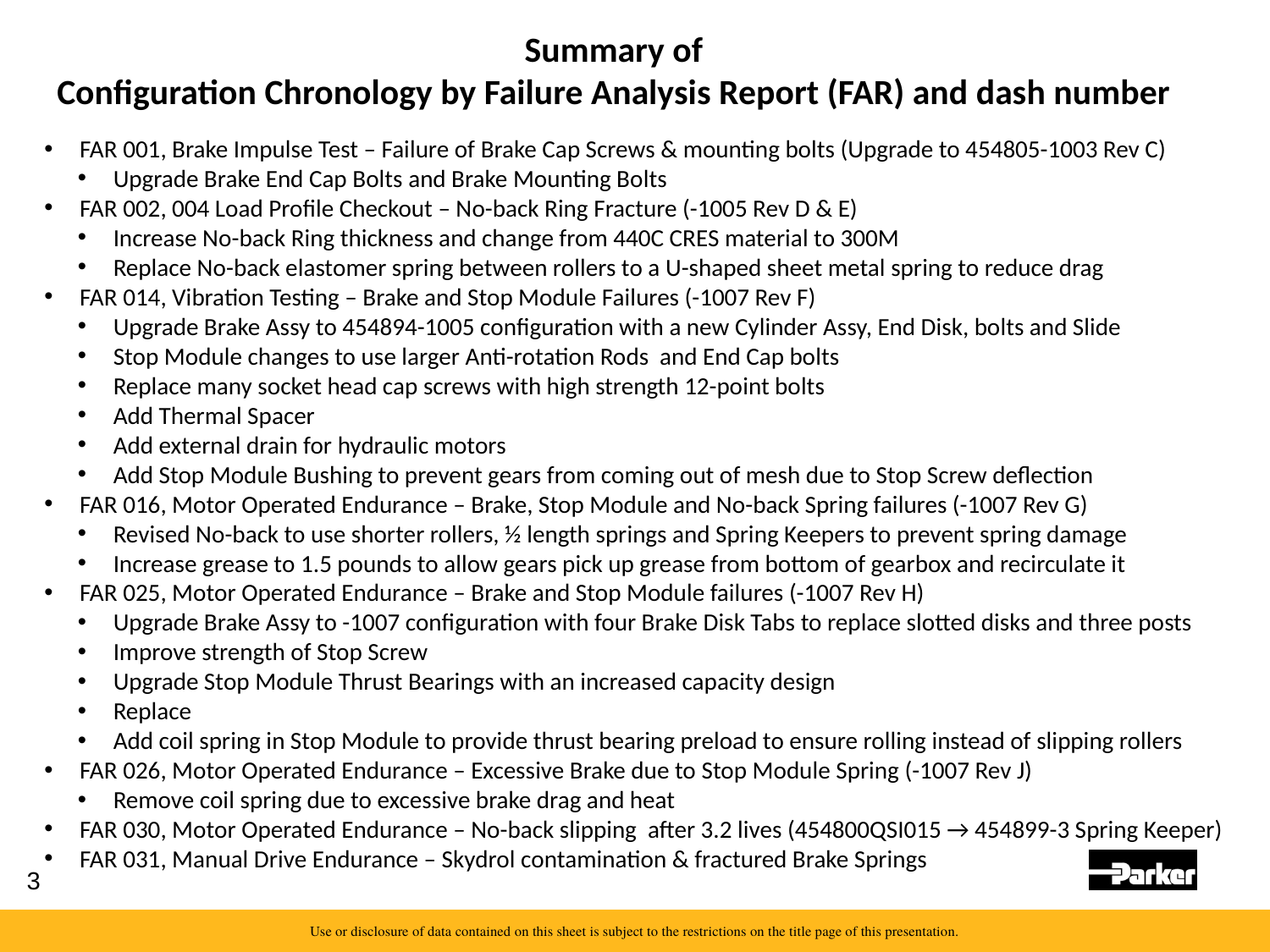

Summary of
Configuration Chronology by Failure Analysis Report (FAR) and dash number
 FAR 001, Brake Impulse Test – Failure of Brake Cap Screws & mounting bolts (Upgrade to 454805-1003 Rev C)
 Upgrade Brake End Cap Bolts and Brake Mounting Bolts
 FAR 002, 004 Load Profile Checkout – No-back Ring Fracture (-1005 Rev D & E)
 Increase No-back Ring thickness and change from 440C CRES material to 300M
 Replace No-back elastomer spring between rollers to a U-shaped sheet metal spring to reduce drag
 FAR 014, Vibration Testing – Brake and Stop Module Failures (-1007 Rev F)
 Upgrade Brake Assy to 454894-1005 configuration with a new Cylinder Assy, End Disk, bolts and Slide
 Stop Module changes to use larger Anti-rotation Rods  and End Cap bolts
 Replace many socket head cap screws with high strength 12-point bolts
 Add Thermal Spacer
 Add external drain for hydraulic motors
 Add Stop Module Bushing to prevent gears from coming out of mesh due to Stop Screw deflection
 FAR 016, Motor Operated Endurance – Brake, Stop Module and No-back Spring failures (-1007 Rev G)
 Revised No-back to use shorter rollers, ½ length springs and Spring Keepers to prevent spring damage
 Increase grease to 1.5 pounds to allow gears pick up grease from bottom of gearbox and recirculate it
 FAR 025, Motor Operated Endurance – Brake and Stop Module failures (-1007 Rev H)
 Upgrade Brake Assy to -1007 configuration with four Brake Disk Tabs to replace slotted disks and three posts
 Improve strength of Stop Screw
 Upgrade Stop Module Thrust Bearings with an increased capacity design
 Replace
 Add coil spring in Stop Module to provide thrust bearing preload to ensure rolling instead of slipping rollers
 FAR 026, Motor Operated Endurance – Excessive Brake due to Stop Module Spring (-1007 Rev J)
 Remove coil spring due to excessive brake drag and heat
 FAR 030, Motor Operated Endurance – No-back slipping  after 3.2 lives (454800QSI015 → 454899-3 Spring Keeper)
 FAR 031, Manual Drive Endurance – Skydrol contamination & fractured Brake Springs
3